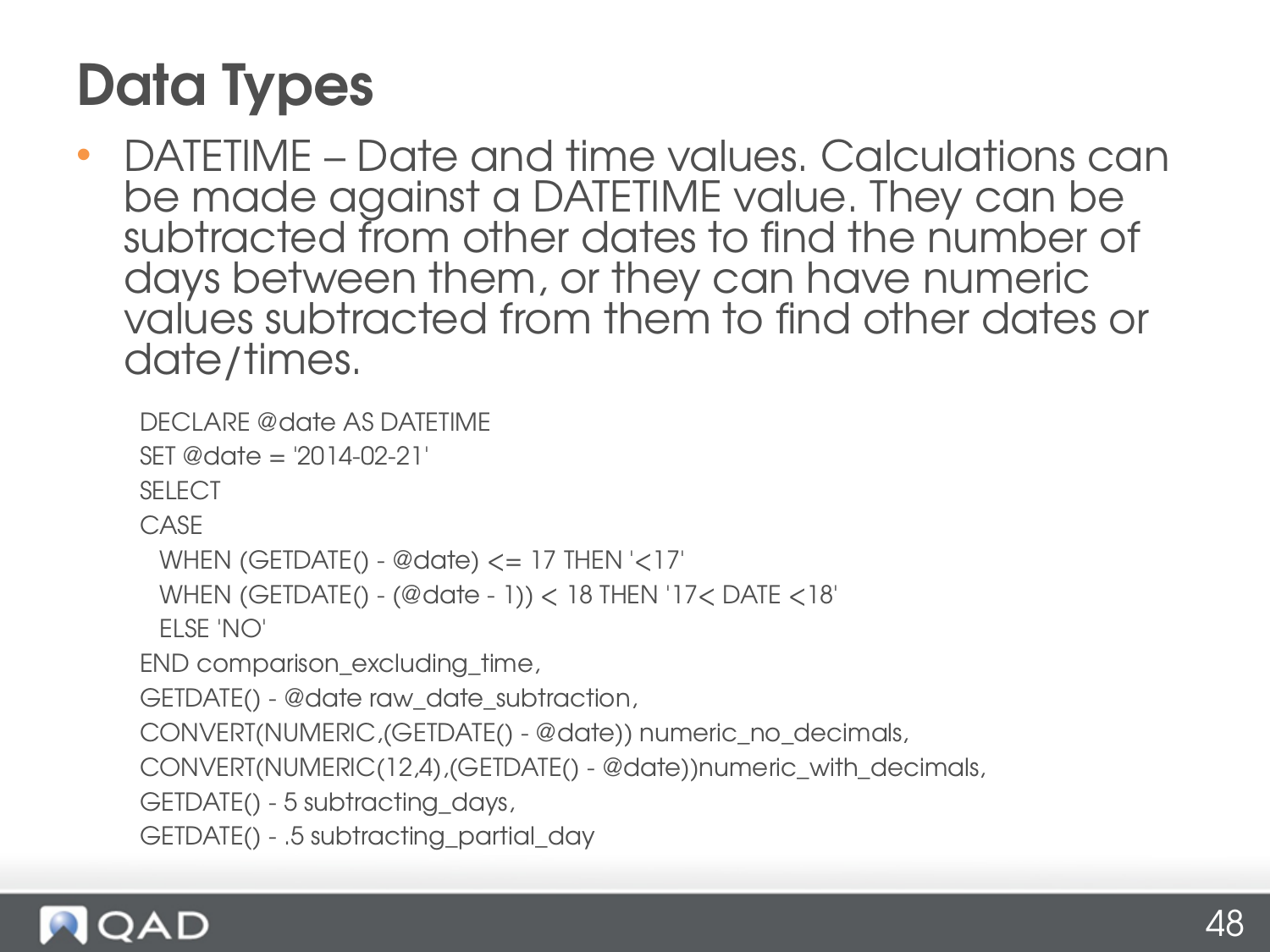

# Data Types
DATETIME – Date and time values. Calculations can be made against a DATETIME value. They can be subtracted from other dates to find the number of days between them, or they can have numeric values subtracted from them to find other dates or date/times.

DECLARE @date AS DATETIME
SET @date = '2014-02-21'
SELECT
CASE
   WHEN (GETDATE() - @date) <= 17 THEN '<17'
   WHEN (GETDATE() - (@date - 1)) < 18 THEN '17< DATE <18'
   ELSE 'NO'
END comparison_excluding_time,
GETDATE() - @date raw_date_subtraction,
CONVERT(NUMERIC,(GETDATE() - @date)) numeric_no_decimals,
CONVERT(NUMERIC(12,4),(GETDATE() - @date))numeric_with_decimals,
GETDATE() - 5 subtracting_days,
GETDATE() - .5 subtracting_partial_day
48